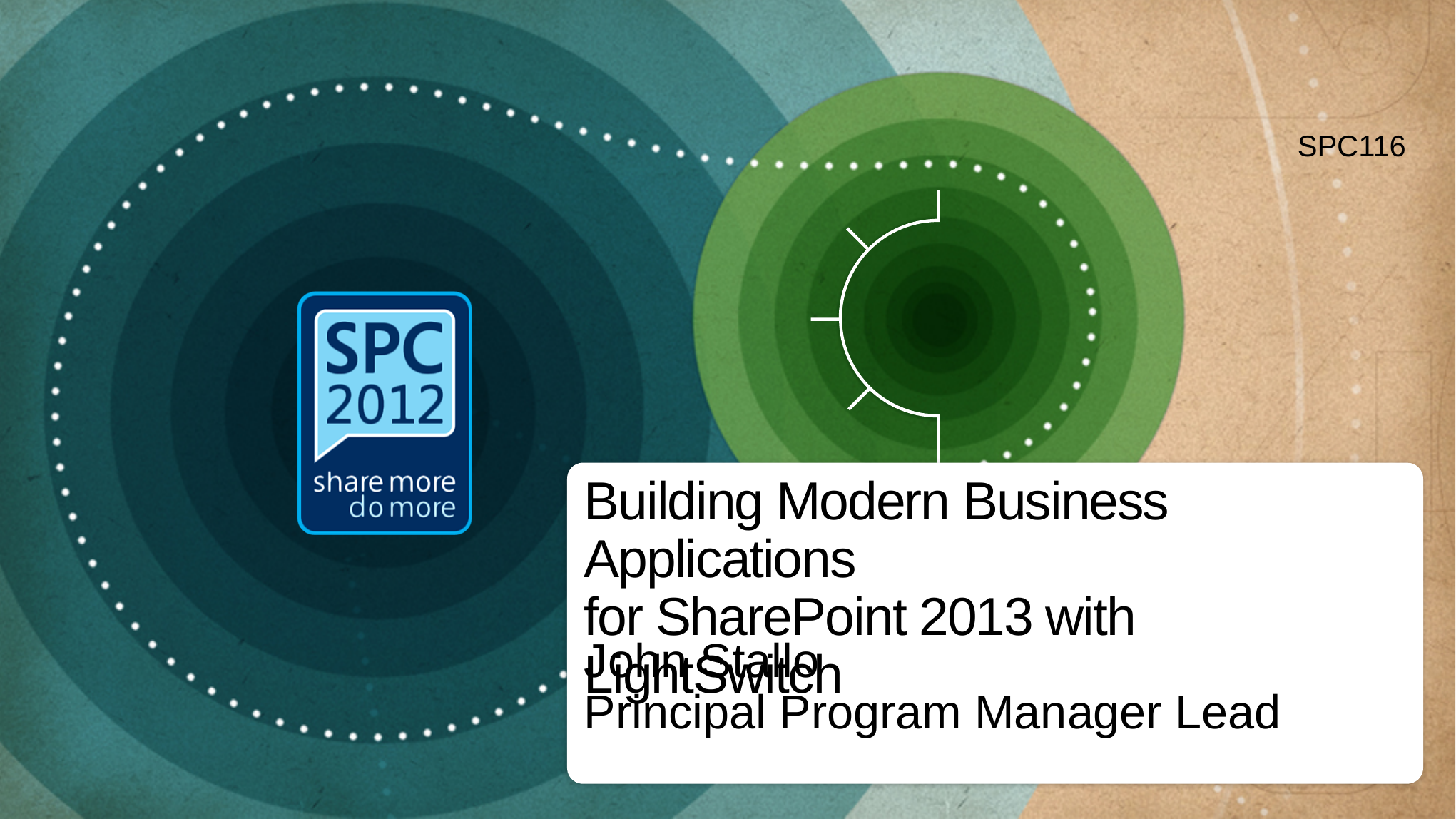

SPC116
# Building Modern Business Applications for SharePoint 2013 with LightSwitch
John Stallo
Principal Program Manager Lead